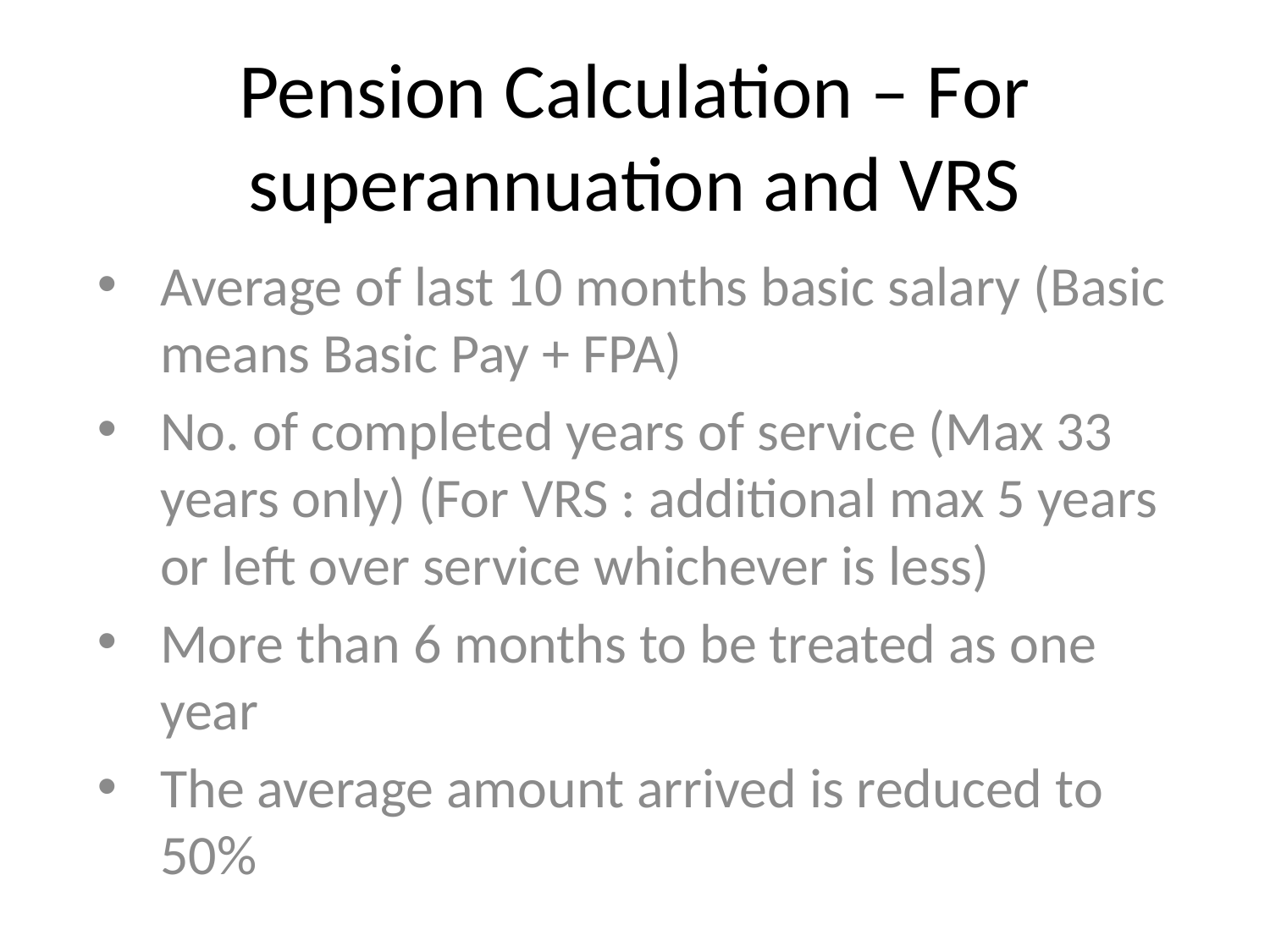

# Pension Calculation – For superannuation and VRS

Average of last 10 months basic salary (Basic means Basic Pay + FPA)
No. of completed years of service (Max 33 years only) (For VRS : additional max 5 years or left over service whichever is less)
More than 6 months to be treated as one year
The average amount arrived is reduced to 50%